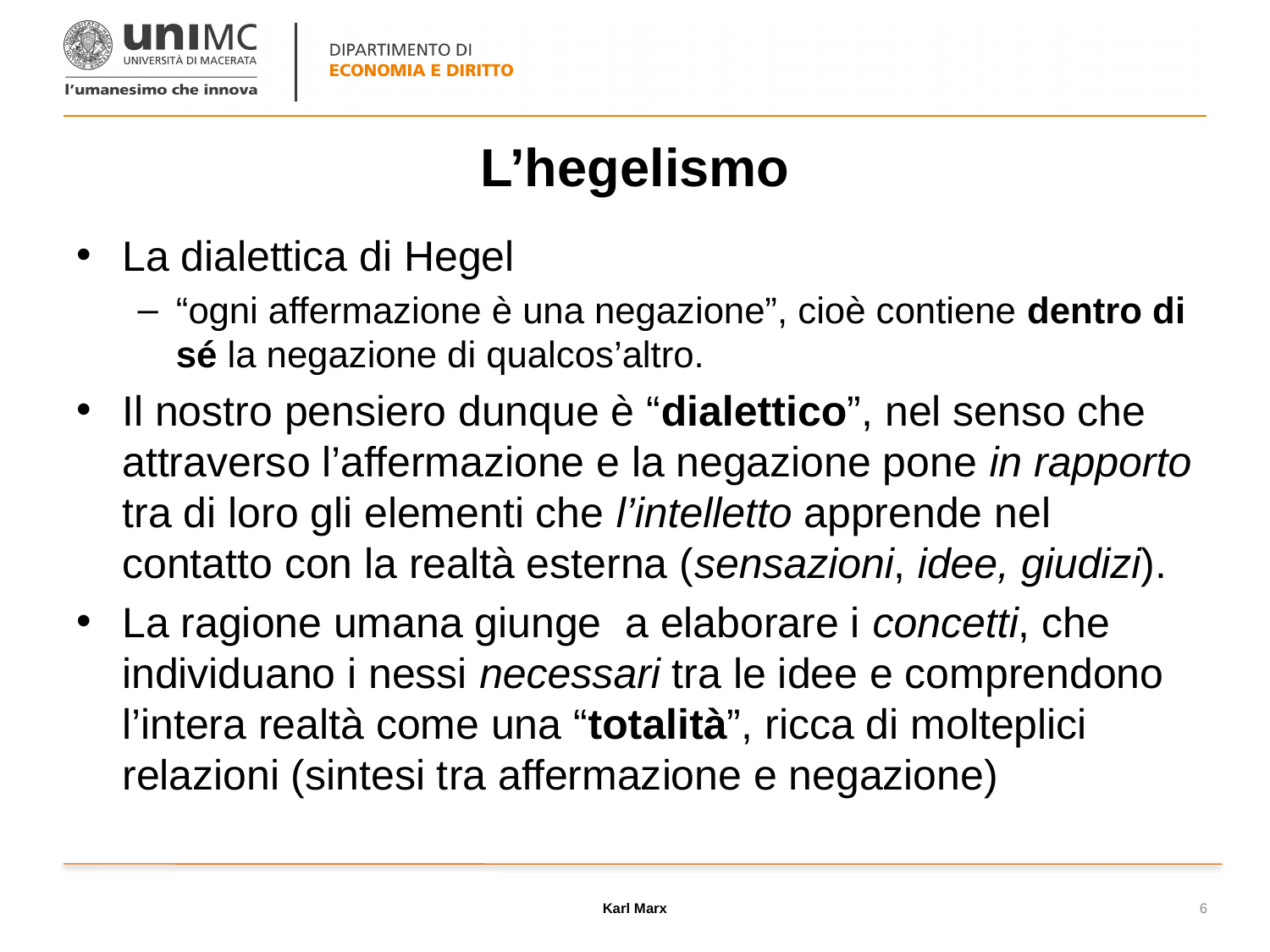

# L’hegelismo
La dialettica di Hegel
“ogni affermazione è una negazione”, cioè contiene dentro di sé la negazione di qualcos’altro.
Il nostro pensiero dunque è “dialettico”, nel senso che attraverso l’affermazione e la negazione pone in rapporto tra di loro gli elementi che l’intelletto apprende nel contatto con la realtà esterna (sensazioni, idee, giudizi).
La ragione umana giunge  a elaborare i concetti, che individuano i nessi necessari tra le idee e comprendono l’intera realtà come una “totalità”, ricca di molteplici relazioni (sintesi tra affermazione e negazione)

Karl Marx
6